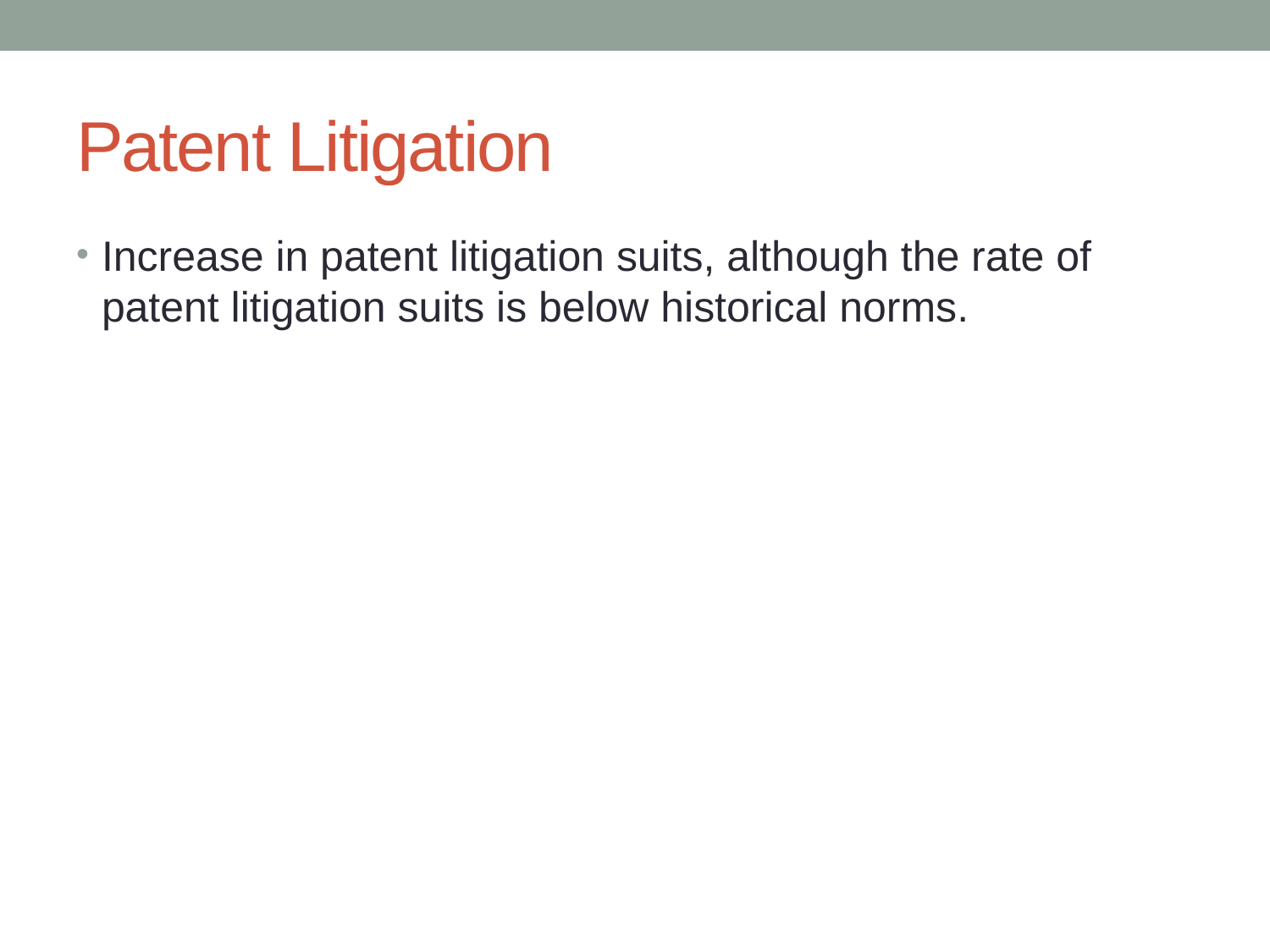

# Patent Litigation
Increase in patent litigation suits, although the rate of patent litigation suits is below historical norms.